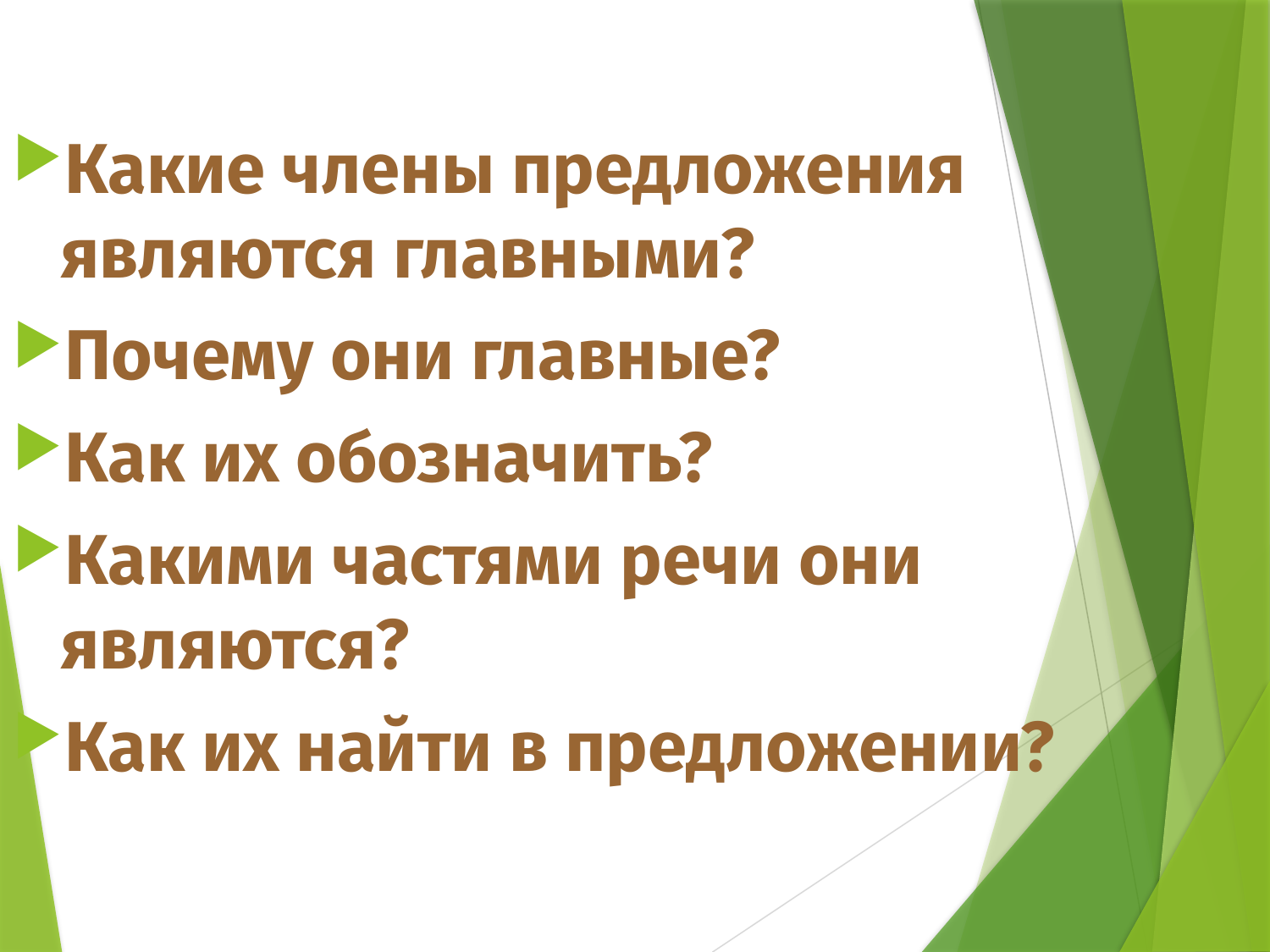

Какие члены предложения являются главными?
Почему они главные?
Как их обозначить?
Какими частями речи они являются?
Как их найти в предложении?